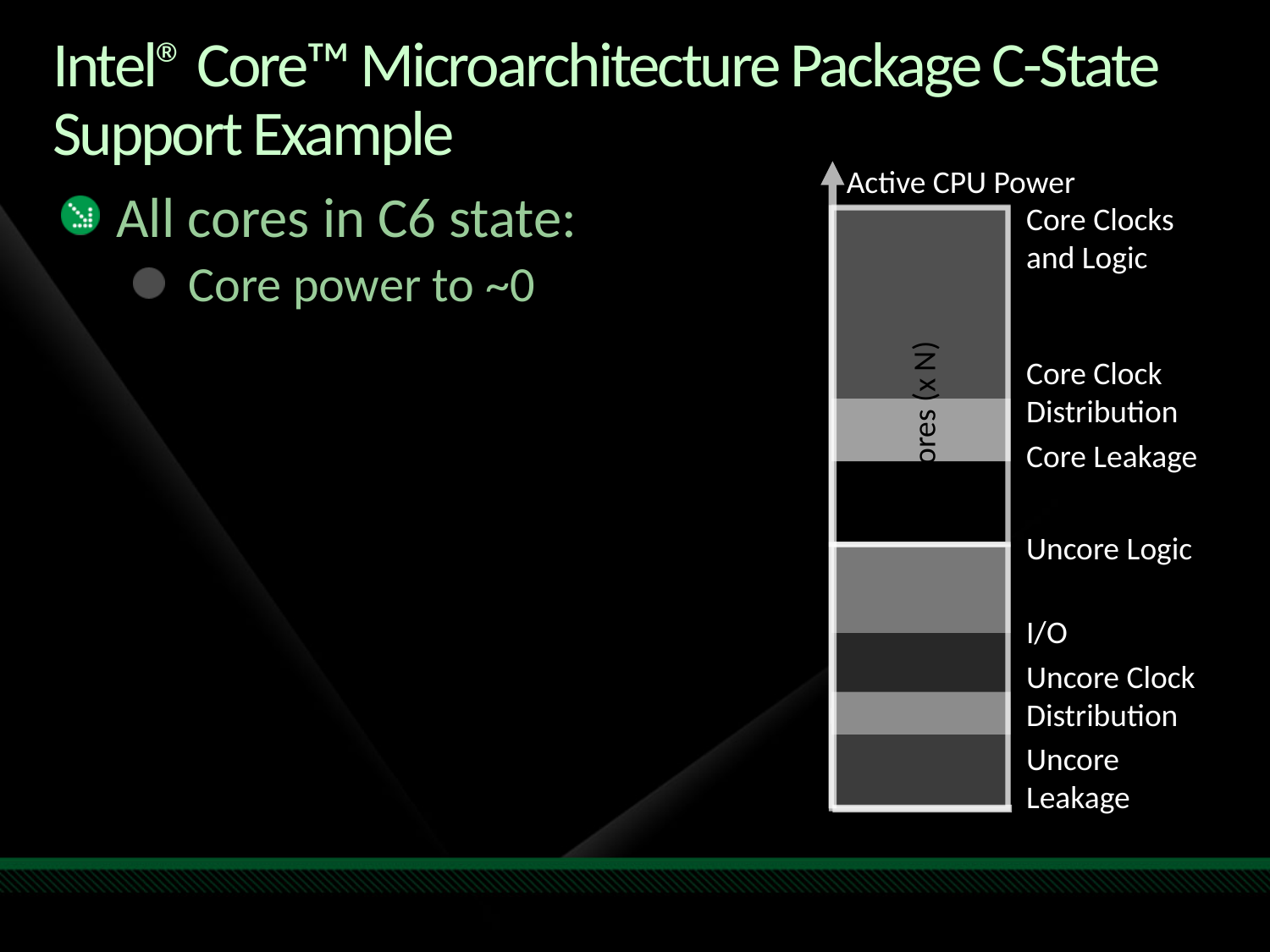

# Intel® Core™ Microarchitecture Package C-State Support Example
Active CPU Power

All cores in C6 state:
Core power to ~0
Core Clocks and Logic

Core Clock Distribution
Cores (x N)

Core Leakage

Uncore Logic

I/O

Uncore Clock Distribution

Uncore Leakage